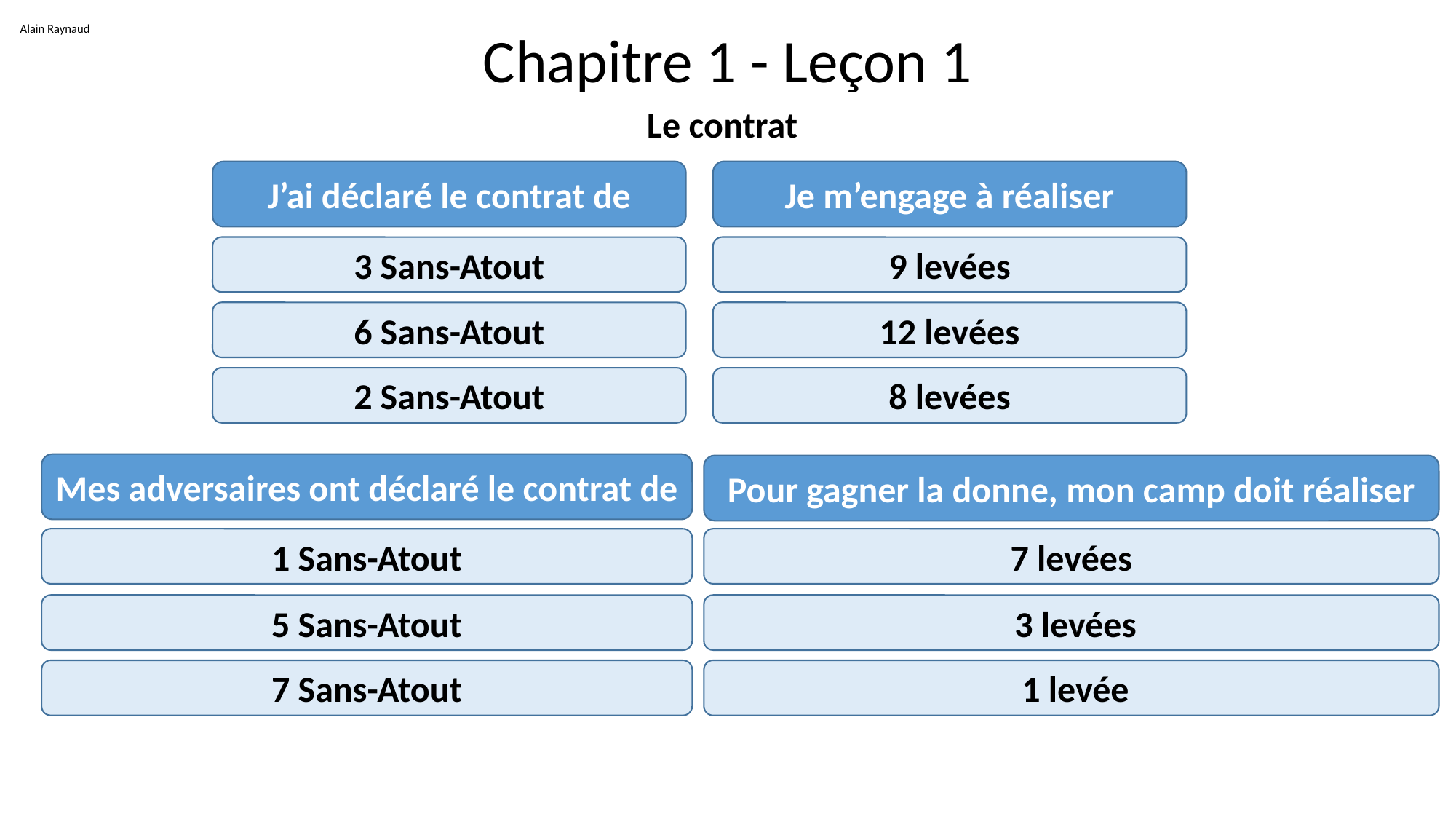

Alain Raynaud
# Chapitre 1 - Leçon 1
Le contrat

J’ai déclaré le contrat de
Je m’engage à réaliser
9 levées
3 Sans-Atout
12 levées
6 Sans-Atout
2 Sans-Atout
8 levées
Mes adversaires ont déclaré le contrat de
Pour gagner la donne, mon camp doit réaliser
7 levées
1 Sans-Atout
5 Sans-Atout
 3 levées
 1 levée
7 Sans-Atout